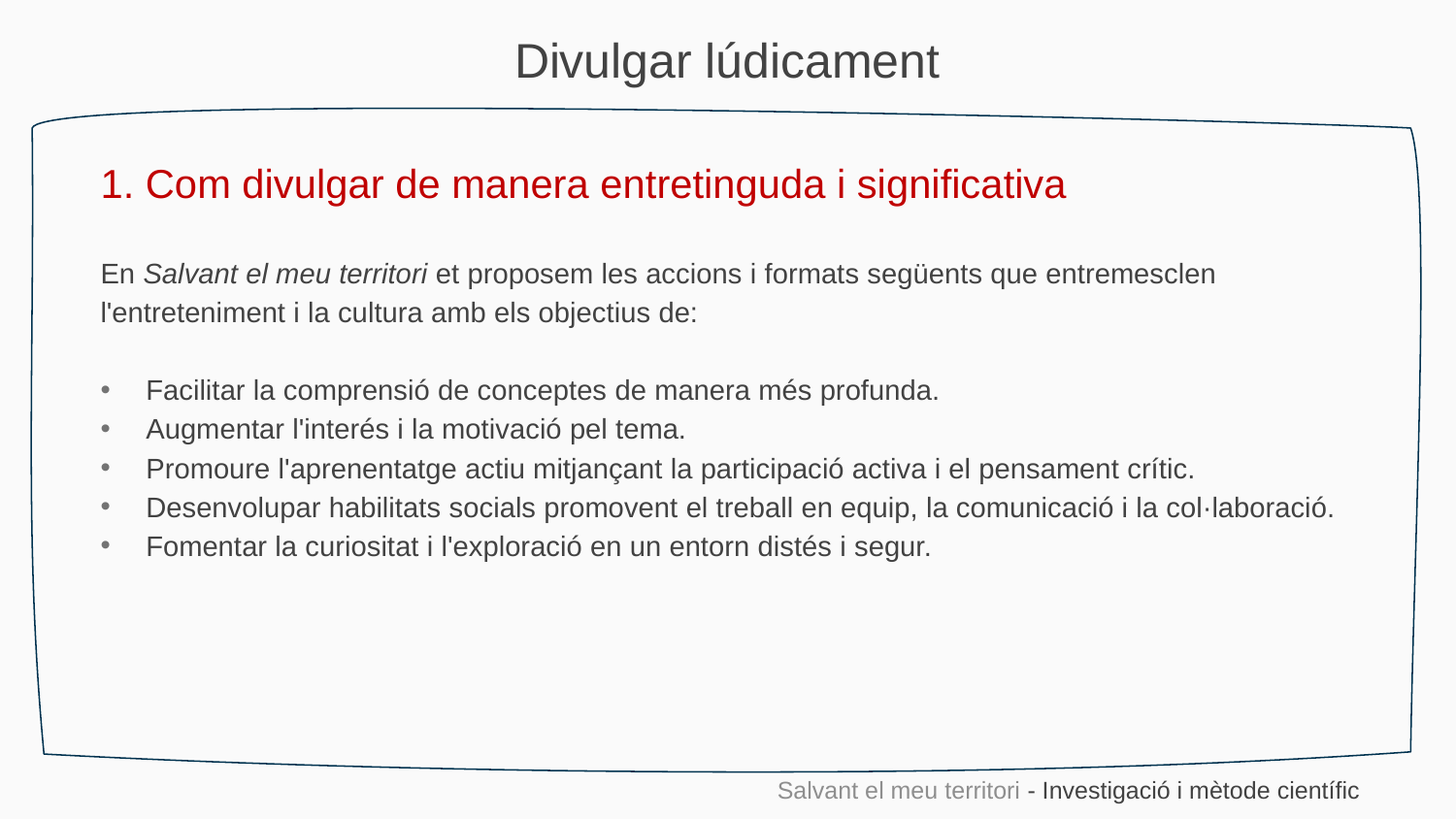

Divulgar lúdicament

1. Com divulgar de manera entretinguda i significativa
En Salvant el meu territori et proposem les accions i formats següents que entremesclen
l'entreteniment i la cultura amb els objectius de:

Facilitar la comprensió de conceptes de manera més profunda.
Augmentar l'interés i la motivació pel tema.
Promoure l'aprenentatge actiu mitjançant la participació activa i el pensament crític.
Desenvolupar habilitats socials promovent el treball en equip, la comunicació i la col·laboració.
Fomentar la curiositat i l'exploració en un entorn distés i segur.

Salvant el meu territori - Investigació i mètode científic